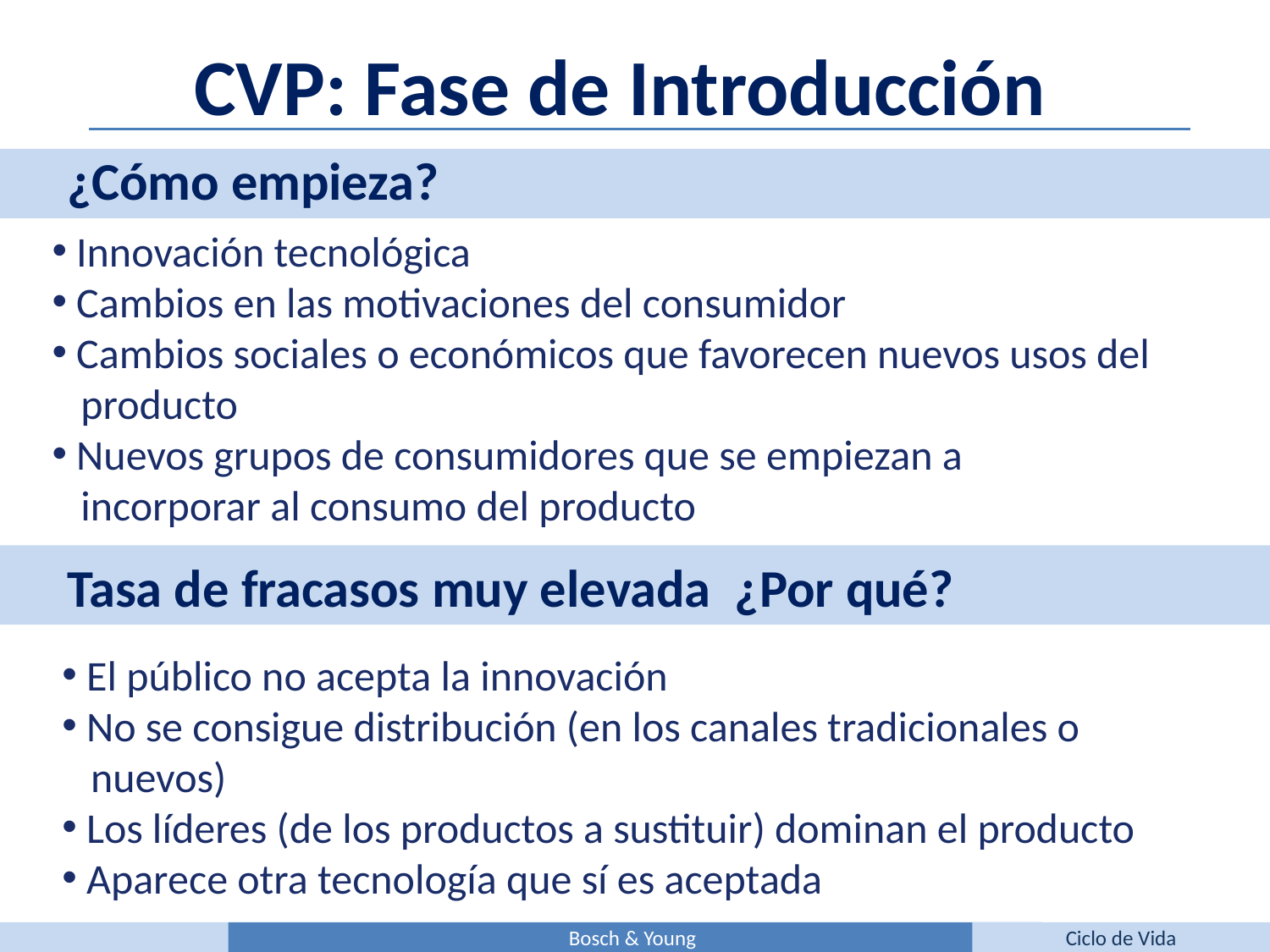

CVP: Fase de Introducción
¿Cómo empieza?

 Innovación tecnológica
 Cambios en las motivaciones del consumidor
 Cambios sociales o económicos que favorecen nuevos usos del
   producto
 Nuevos grupos de consumidores que se empiezan a
   incorporar al consumo del producto

Tasa de fracasos muy elevada  ¿Por qué?
 El público no acepta la innovación
 No se consigue distribución (en los canales tradicionales o
   nuevos)
 Los líderes (de los productos a sustituir) dominan el producto
 Aparece otra tecnología que sí es aceptada

Bosch & Young
Ciclo de Vida